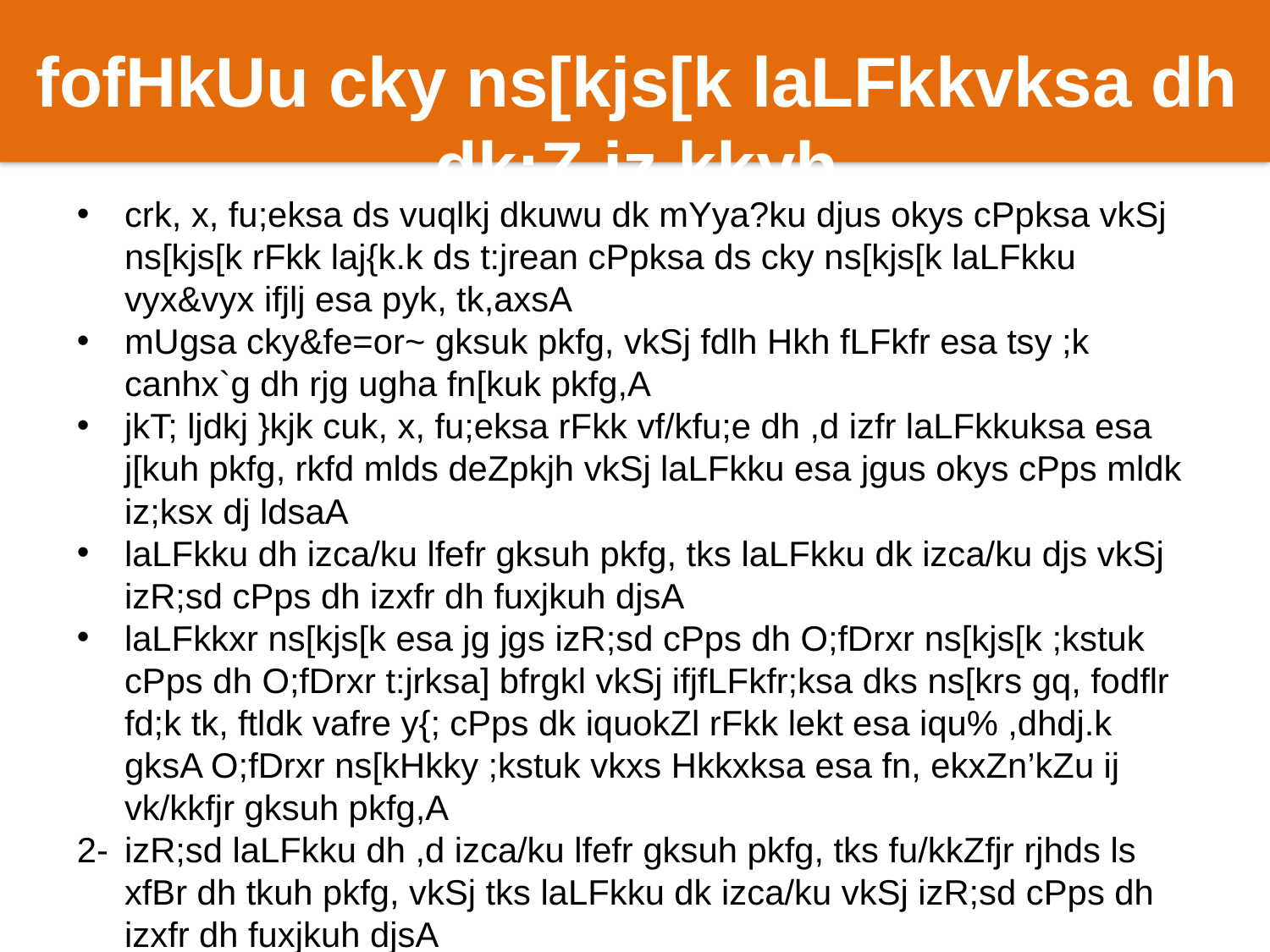

fofHkUu cky ns[kjs[k laLFkkvksa dh dk;Z iz.kkyh
crk, x, fu;eksa ds vuqlkj dkuwu dk mYya?ku djus okys cPpksa vkSj ns[kjs[k rFkk laj{k.k ds t:jrean cPpksa ds cky ns[kjs[k laLFkku vyx&vyx ifjlj esa pyk, tk,axsA
mUgsa cky&fe=or~ gksuk pkfg, vkSj fdlh Hkh fLFkfr esa tsy ;k canhx`g dh rjg ugha fn[kuk pkfg,A
jkT; ljdkj }kjk cuk, x, fu;eksa rFkk vf/kfu;e dh ,d izfr laLFkkuksa esa j[kuh pkfg, rkfd mlds deZpkjh vkSj laLFkku esa jgus okys cPps mldk iz;ksx dj ldsaA
laLFkku dh izca/ku lfefr gksuh pkfg, tks laLFkku dk izca/ku djs vkSj izR;sd cPps dh izxfr dh fuxjkuh djsA
laLFkkxr ns[kjs[k esa jg jgs izR;sd cPps dh O;fDrxr ns[kjs[k ;kstuk cPps dh O;fDrxr t:jrksa] bfrgkl vkSj ifjfLFkfr;ksa dks ns[krs gq, fodflr fd;k tk, ftldk vafre y{; cPps dk iquokZl rFkk lekt esa iqu% ,dhdj.k gksA O;fDrxr ns[kHkky ;kstuk vkxs Hkkxksa esa fn, ekxZn’kZu ij vk/kkfjr gksuh pkfg,A
2-	izR;sd laLFkku dh ,d izca/ku lfefr gksuh pkfg, tks fu/kkZfjr rjhds ls xfBr dh tkuh pkfg, vkSj tks laLFkku dk izca/ku vkSj izR;sd cPps dh izxfr dh fuxjkuh djsA
3-	,sls laLFkkuksa ds izHkkjh vf/kdkjh tgka 6 o"kZ ls vf/kd mez ds cPps jg jgs gSa os] laLFkku fu/kkZfjr xfrfof/k;ksa esa cPpksa dh Hkkxhnkjh vkSj mudh [kq’kgkyh rFkk lqj{kk lqfuf’pr djus ds fy, cky lfefr xfBr djus esa enn djsaxsA